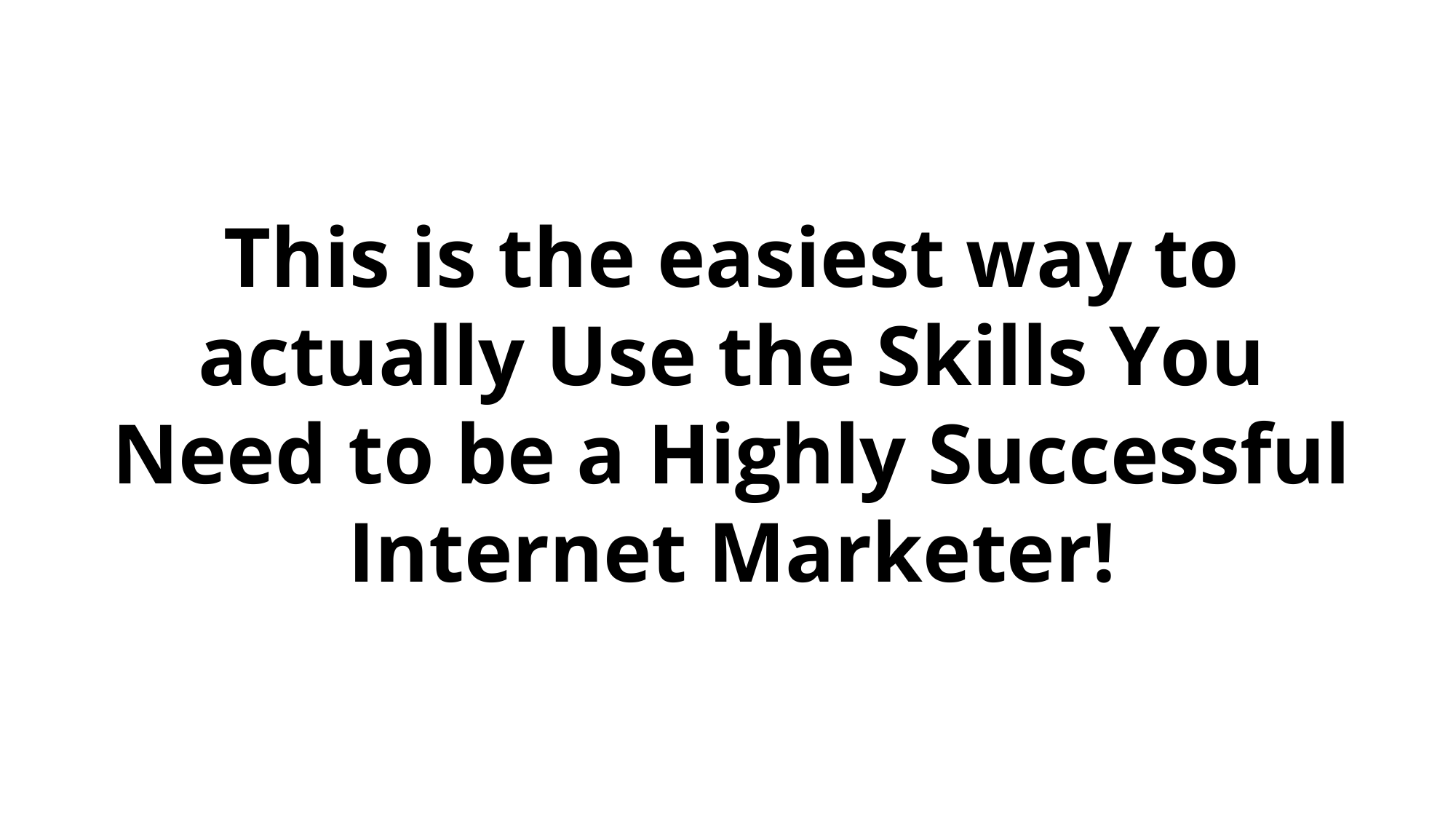

This is the easiest way to actually Use the Skills You Need to be a Highly Successful Internet Marketer!